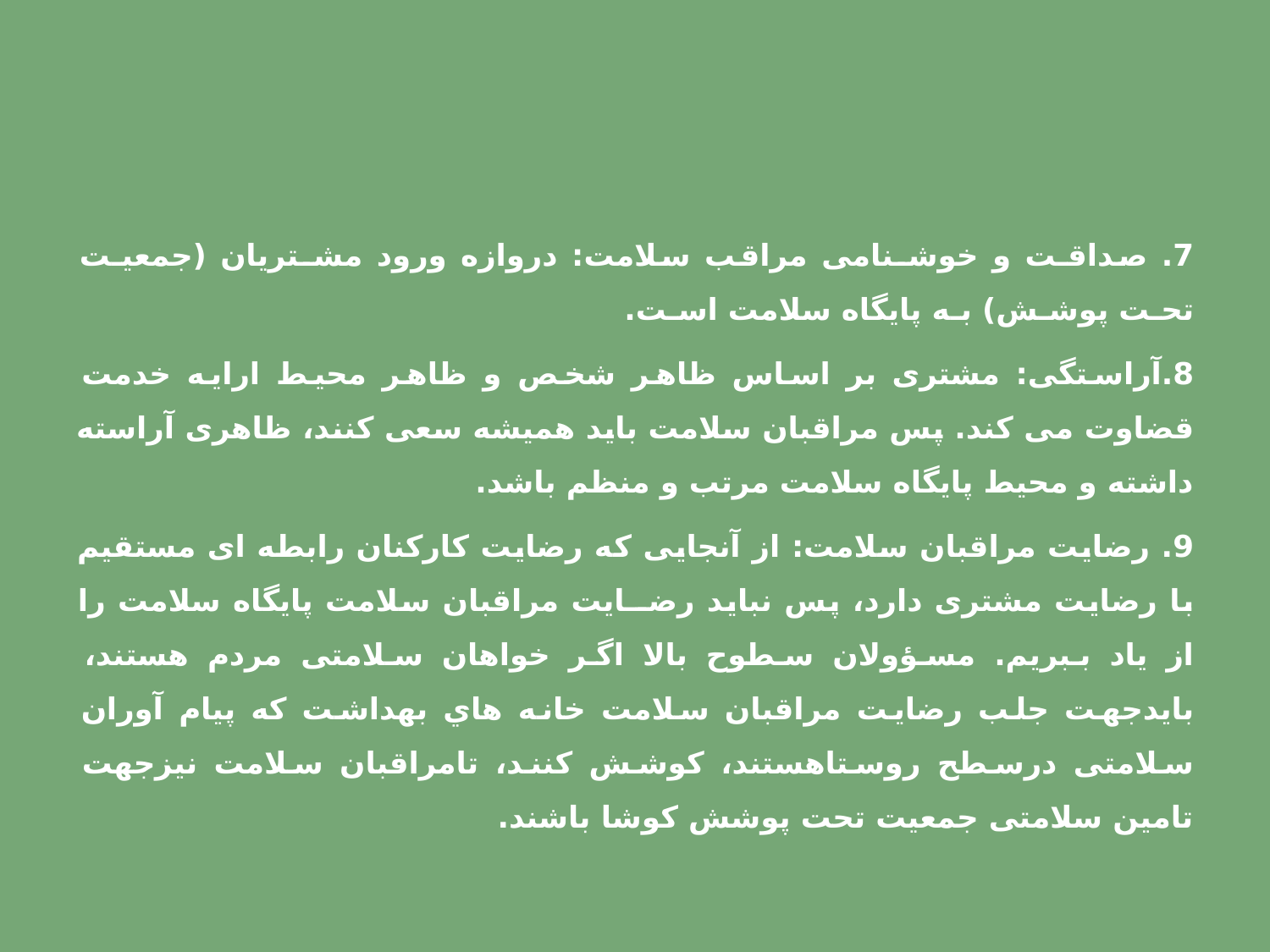

7. صداقـت و خوشـنامی مراقب سلامت: دروازه ورود مشـتریان (جمعیـت تحـت پوشـش) بـه پایگاه سلامت اسـت.
8.آراستگی: مشتری بر اساس ظاهر شخص و ظاهر محیط ارایه خدمت قضاوت می کند. پس مراقبان سلامت باید همیشه سعی کنند، ظاهری آراسته داشته و محیط پایگاه سلامت مرتب و منظم باشد.
9. رضایت مراقبان سلامت: از آنجایی که رضایت کارکنان رابطه ای مستقیم با رضایت مشتری دارد، پس نباید رضــایت مراقبان سلامت پایگاه سلامت را از یاد ببریم. مسؤولان سطوح بالا اگر خواهان سلامتی مردم هستند، بایدجهت جلب رضایت مراقبان سلامت خانه هاي بهداشت که پیام آوران سلامتی درسطح روستاهستند، کوشش کنند، تامراقبان سلامت نیزجهت تامین سلامتی جمعیت تحت پوشش کوشا باشند.